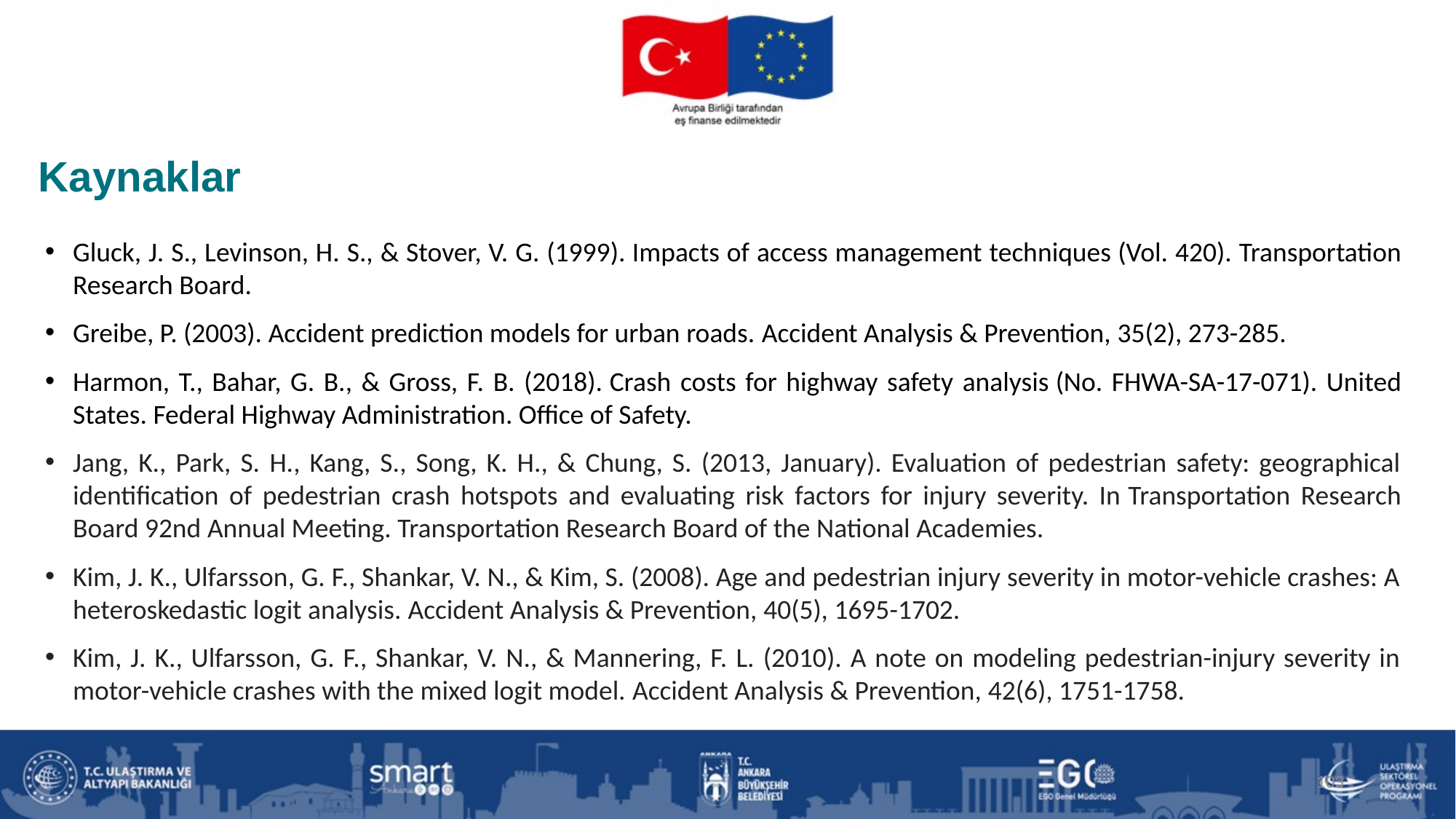

Kaynaklar

Gluck, J. S., Levinson, H. S., & Stover, V. G. (1999). Impacts of access management techniques (Vol. 420). Transportation Research Board.
Greibe, P. (2003). Accident prediction models for urban roads. Accident Analysis & Prevention, 35(2), 273-285.
Harmon, T., Bahar, G. B., & Gross, F. B. (2018). Crash costs for highway safety analysis (No. FHWA-SA-17-071). United States. Federal Highway Administration. Office of Safety.
Jang, K., Park, S. H., Kang, S., Song, K. H., & Chung, S. (2013, January). Evaluation of pedestrian safety: geographical identification of pedestrian crash hotspots and evaluating risk factors for injury severity. In Transportation Research Board 92nd Annual Meeting. Transportation Research Board of the National Academies.
Kim, J. K., Ulfarsson, G. F., Shankar, V. N., & Kim, S. (2008). Age and pedestrian injury severity in motor-vehicle crashes: A heteroskedastic logit analysis. Accident Analysis & Prevention, 40(5), 1695-1702.
Kim, J. K., Ulfarsson, G. F., Shankar, V. N., & Mannering, F. L. (2010). A note on modeling pedestrian-injury severity in motor-vehicle crashes with the mixed logit model. Accident Analysis & Prevention, 42(6), 1751-1758.

103